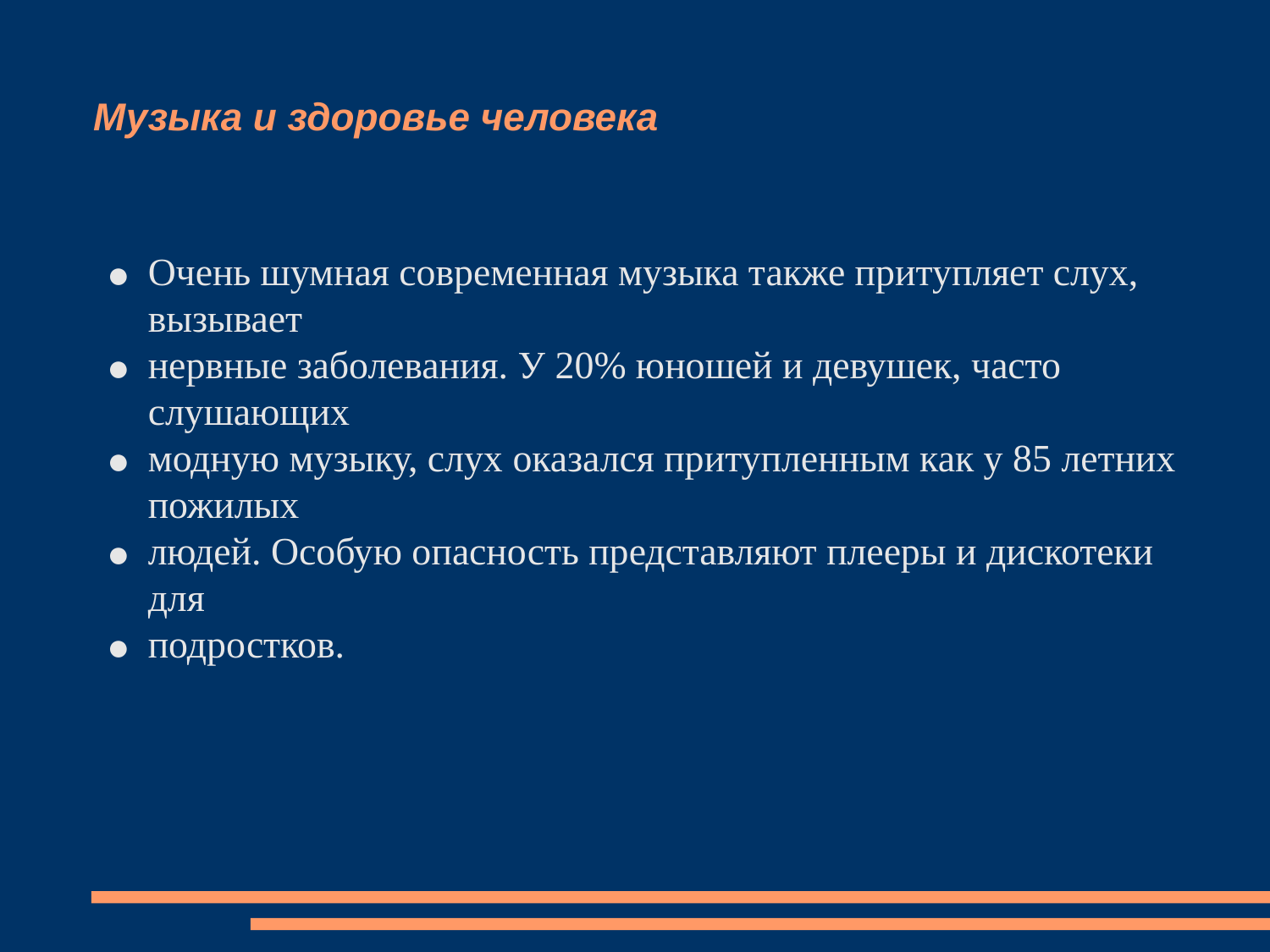

Музыка и здоровье человека
Очень шумная современная музыка также притупляет слух, вызывает
нервные заболевания. У 20% юношей и девушек, часто слушающих
модную музыку, слух оказался притупленным как у 85 летних пожилых
людей. Особую опасность представляют плееры и дискотеки для
подростков.